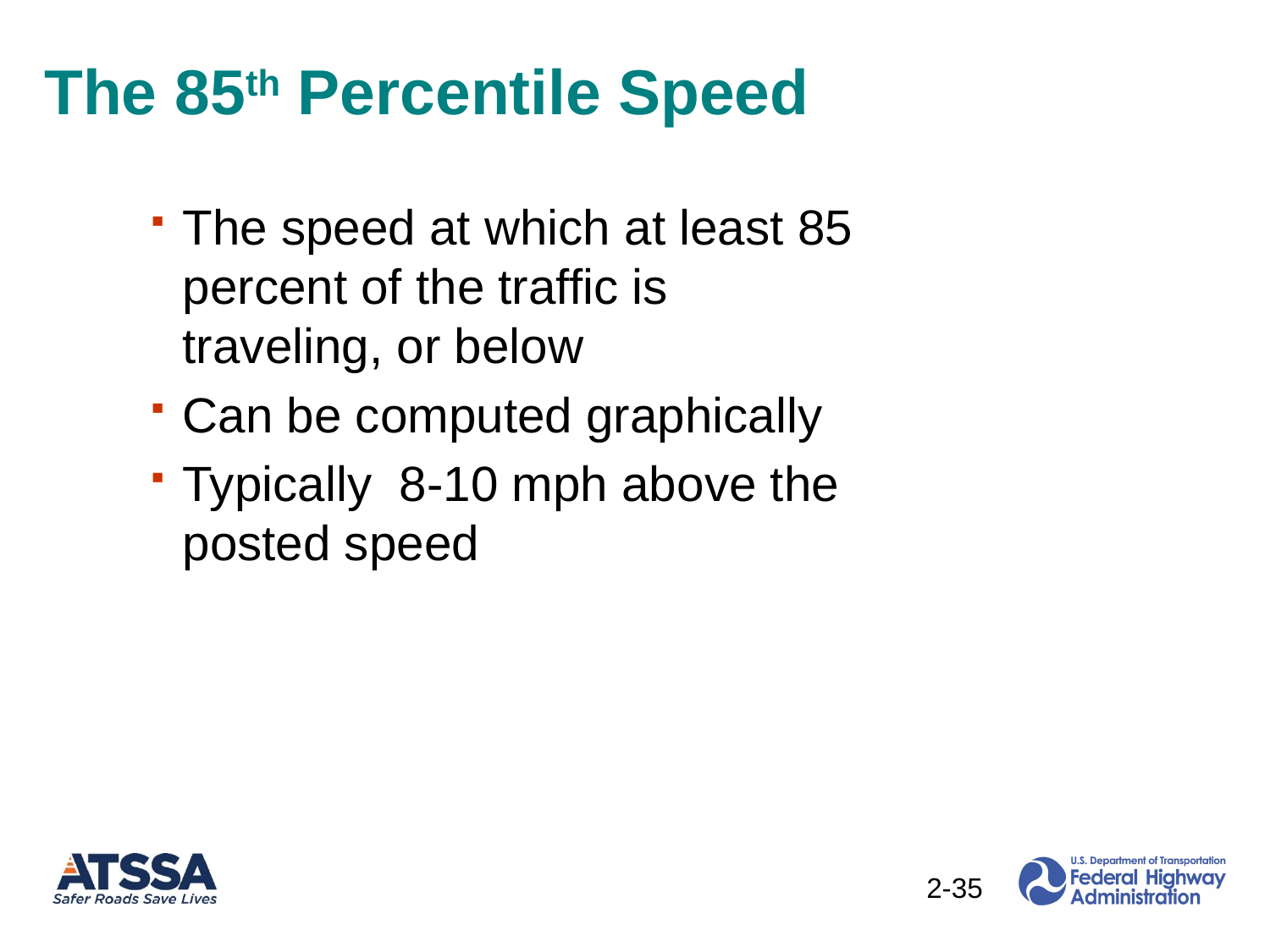

# The 85th Percentile Speed
The speed at which at least 85 percent of the traffic is traveling, or below
Can be computed graphically
Typically  8-10 mph above the posted speed